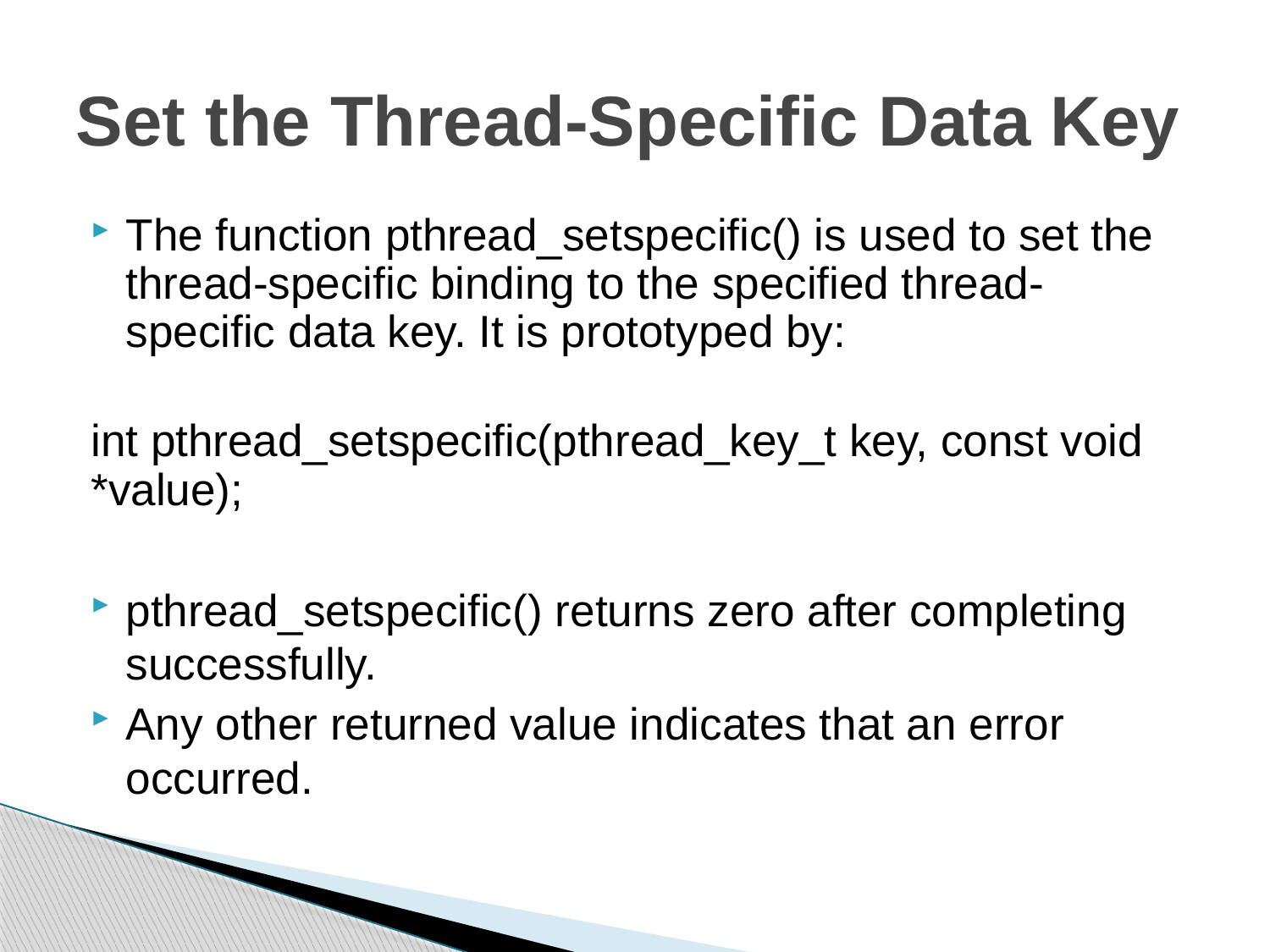

# Set the Thread-Specific Data Key
The function pthread_setspecific() is used to set the thread-specific binding to the specified thread-specific data key. It is prototyped by:

int pthread_setspecific(pthread_key_t key, const void *value);

pthread_setspecific() returns zero after completing successfully.
Any other returned value indicates that an error occurred.